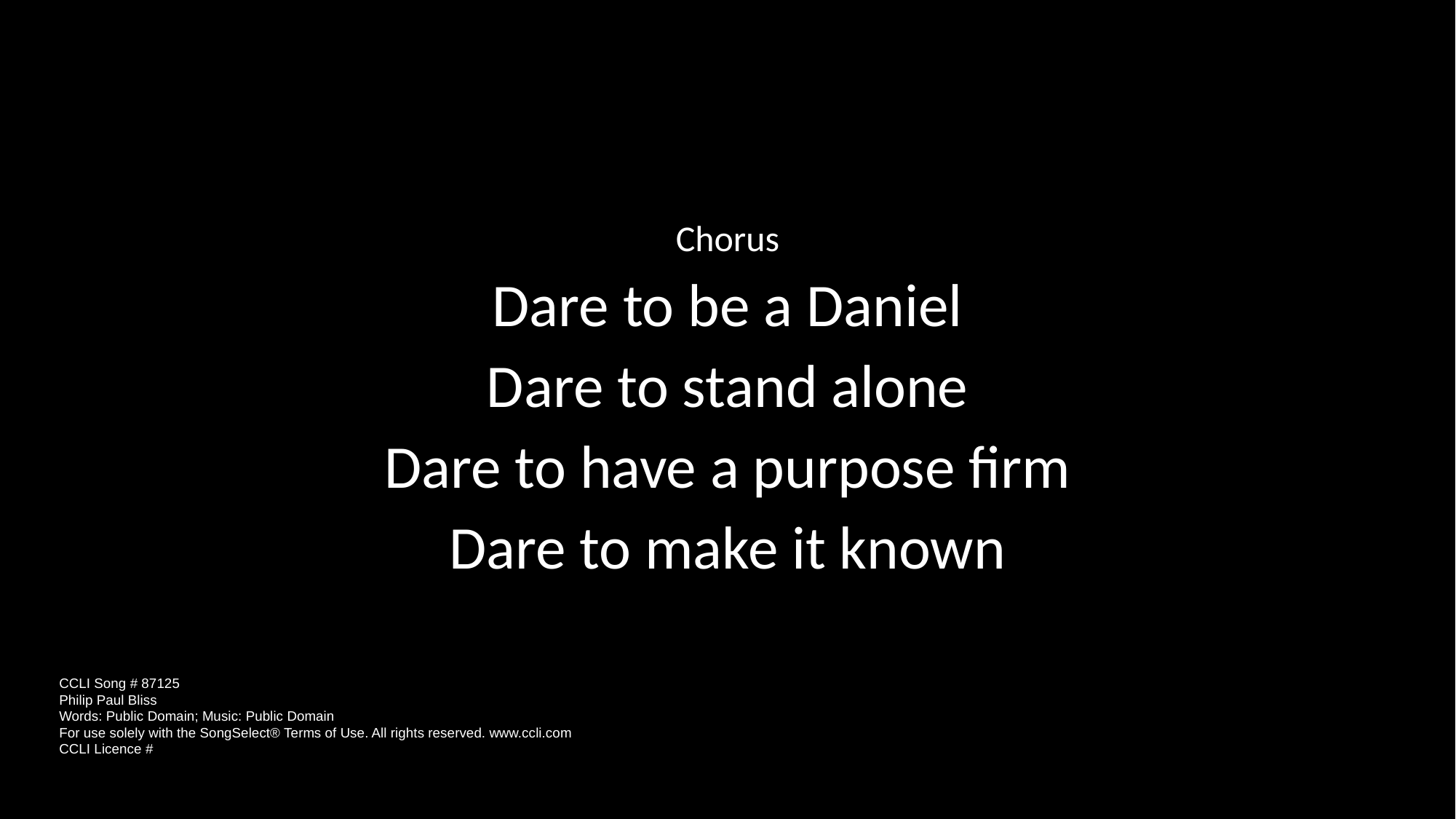

Chorus
Dare to be a Daniel
Dare to stand alone
Dare to have a purpose firm
Dare to make it known
CCLI Song # 87125
Philip Paul Bliss
Words: Public Domain; Music: Public Domain
For use solely with the SongSelect® Terms of Use. All rights reserved. www.ccli.com
CCLI Licence #